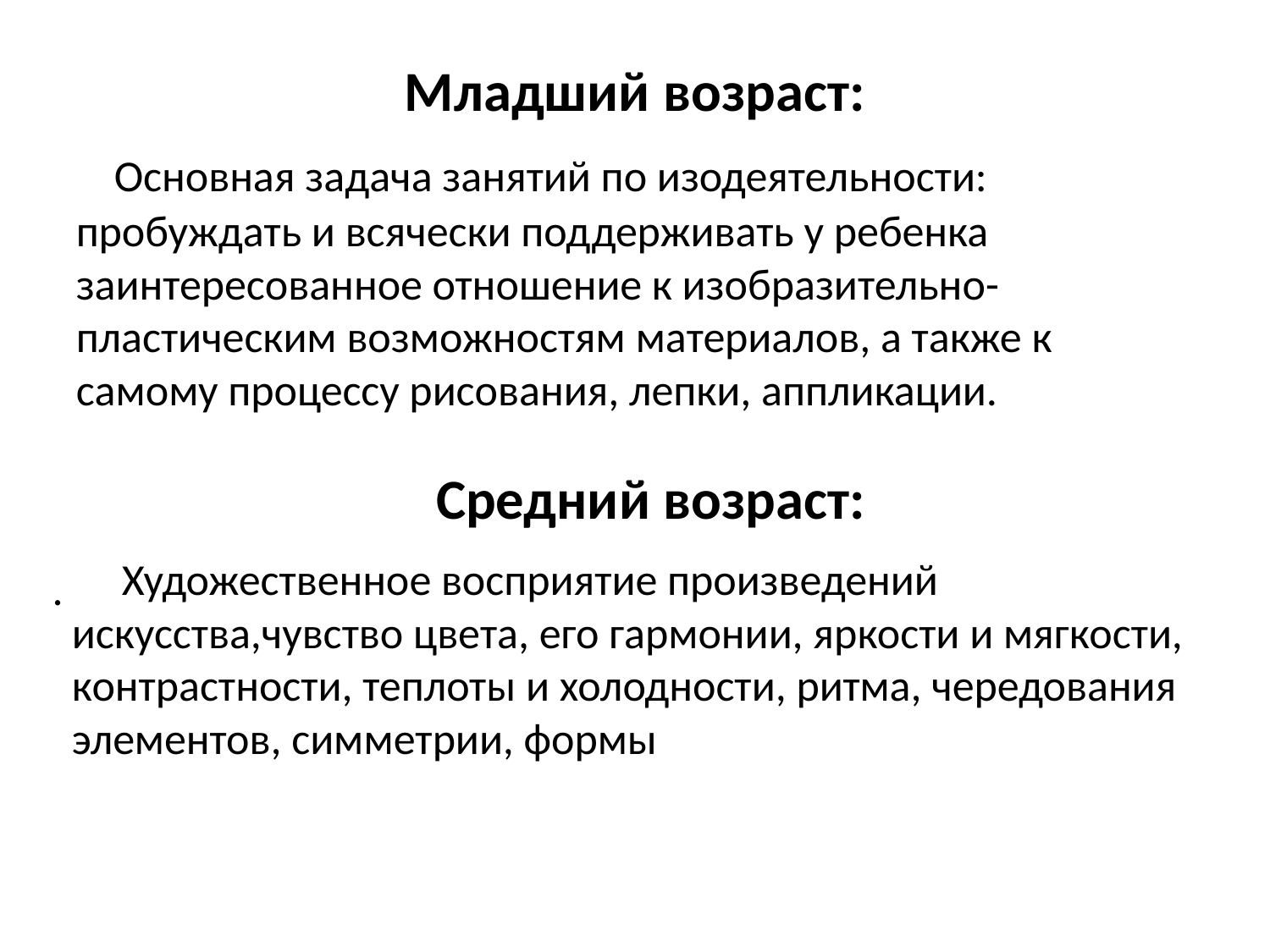

Младший возраст:
   Основная задача занятий по изодеятельности: пробуждать и всячески поддерживать у ребенка заинтересованное отношение к изобразительно-пластическим возможностям материалов, а также к самому процессу рисования, лепки, аппликации.
Средний возраст:
     Художественное восприятие произведений искусства,чувство цвета, его гармонии, яркости и мягкости, контрастности, теплоты и холодности, ритма, чередования элементов, симметрии, формы
.